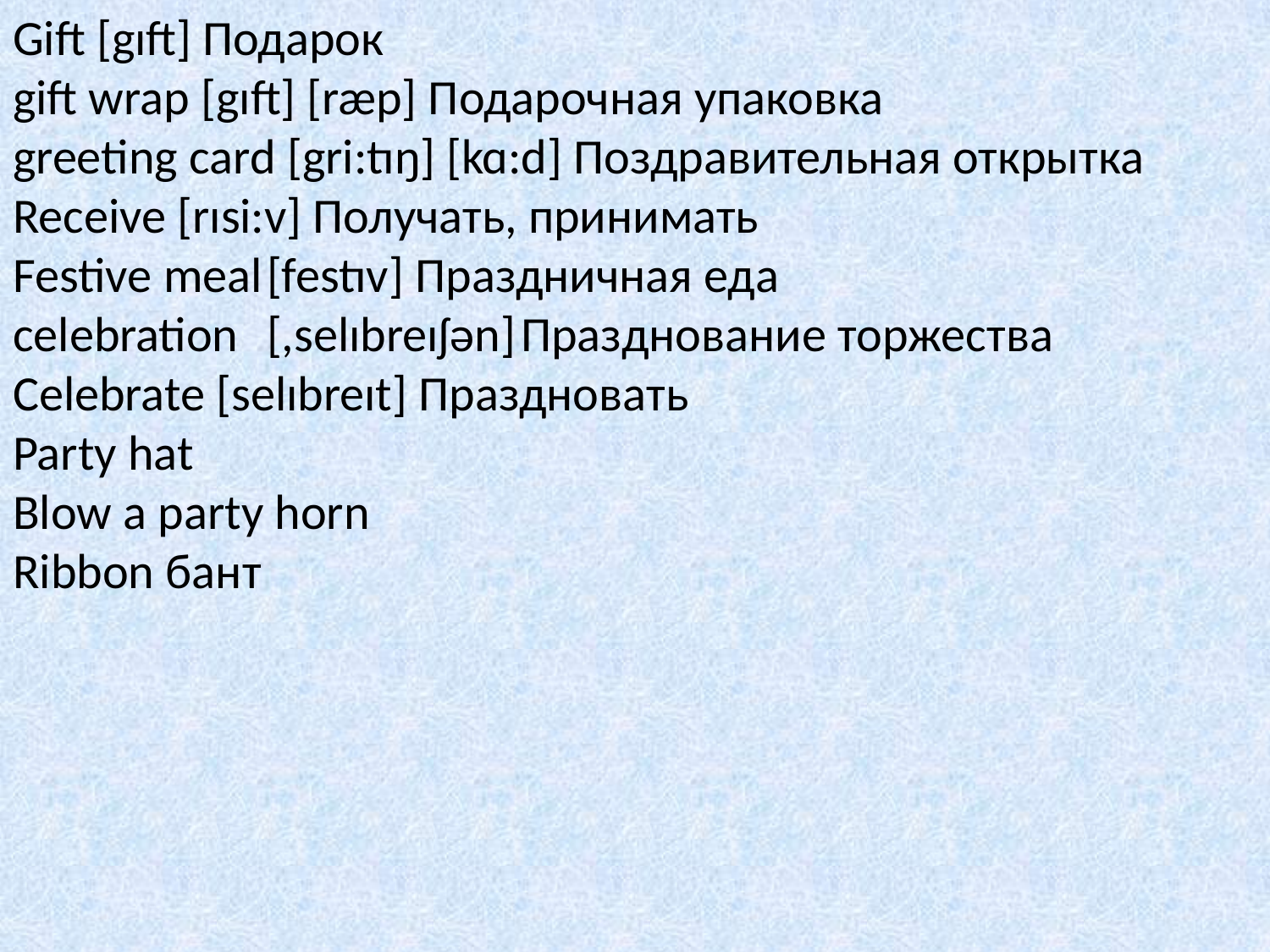

Gift [gıft] Подарок
gift wrap [gıft] [ræp] Подарочная упаковка
greeting card [gri:tıŋ] [kɑ:d] Поздравительная открытка
Receive [rısi:v] Получать, принимать
Festive meal	[festıv] Праздничная еда
celebration	[,selıbreıʃən]	Празднование торжества
Celebrate [selıbreıt] Праздновать
Party hat
Blow a party horn
Ribbon бант